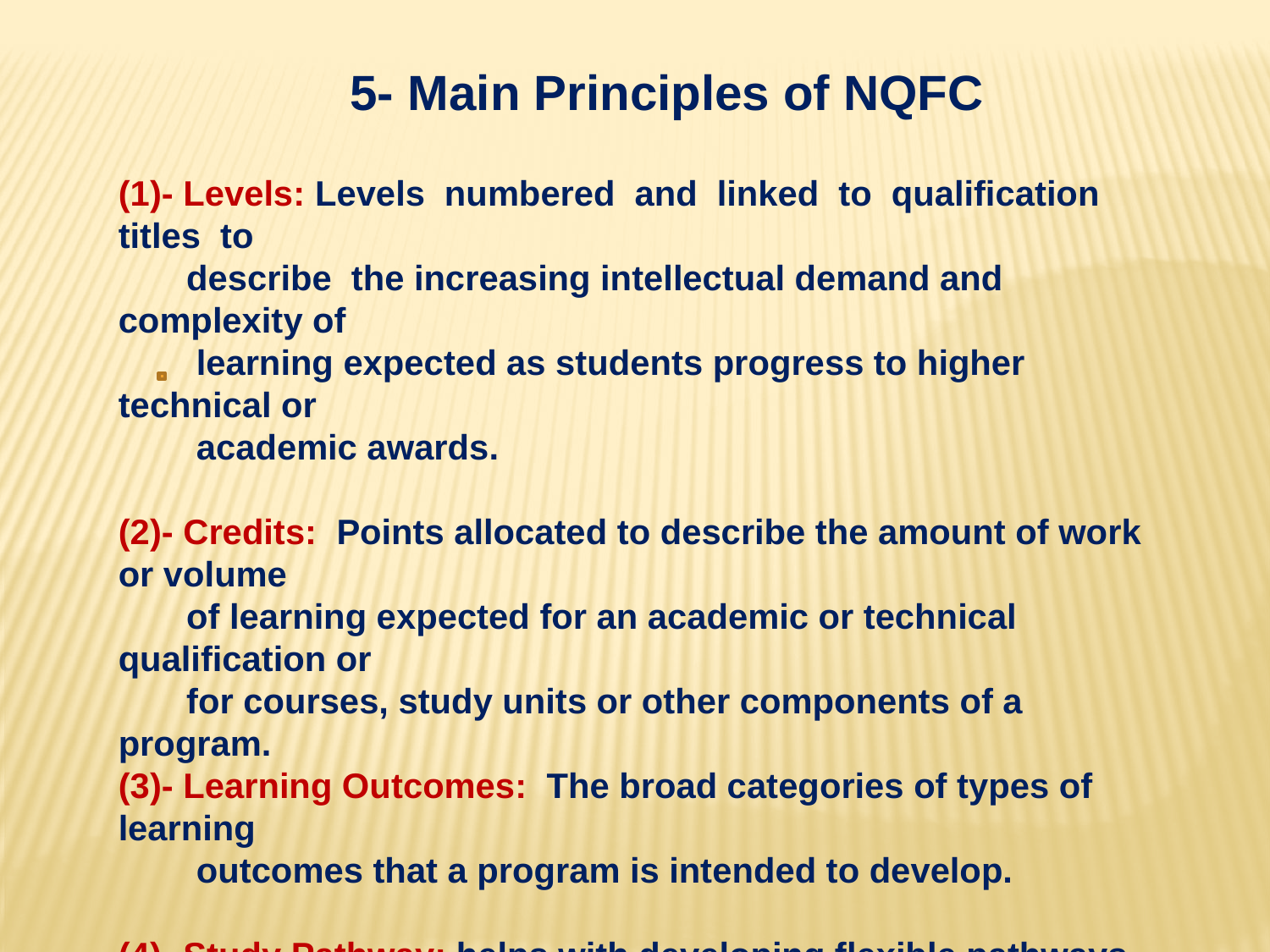

5- Main Principles of NQFC
(1)- Levels: Levels  numbered  and  linked  to  qualification  titles  to
       describe  the increasing intellectual demand and complexity of
        learning expected as students progress to higher technical or
        academic awards.

(2)- Credits:  Points allocated to describe the amount of work  or volume
       of learning expected for an academic or technical qualification or
       for courses, study units or other components of a program.
(3)- Learning Outcomes:  The broad categories of types of learning
        outcomes that a program is intended to develop.

(4)- Study Pathway: helps with developing flexible pathways which
       assist people to move more easily between the Technical and
       Vocational education and training and Higher Education sectors
        and between those sectors and the labor market by providing the
        basis for recognition of prior learning, including credit transfer,
        experience and current competency.